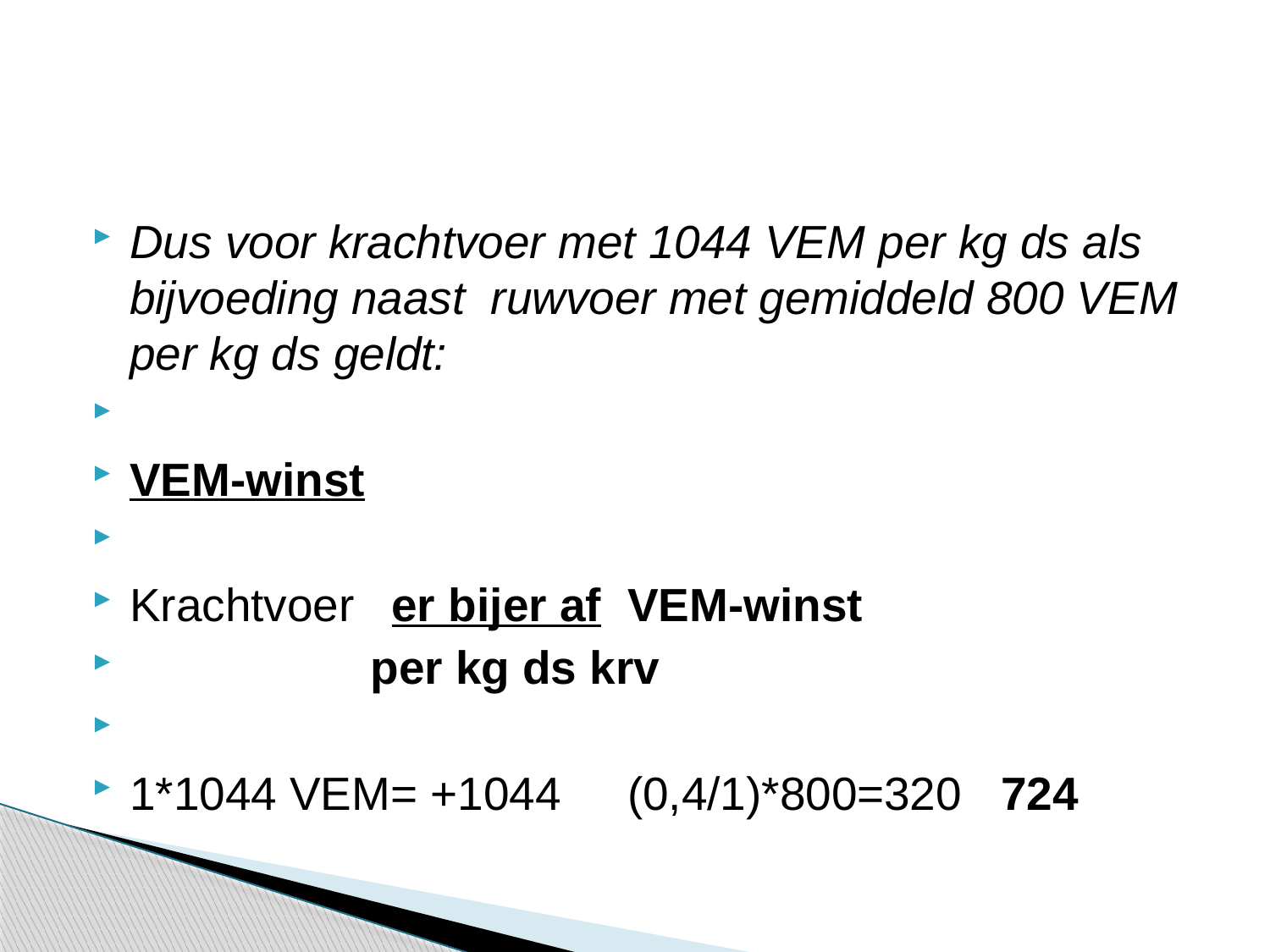

#
Dus voor krachtvoer met 1044 VEM per kg ds als bijvoeding naast  ruwvoer met gemiddeld 800 VEM per kg ds geldt:

VEM-winst

Krachtvoer	 er bij		er af		VEM-winst
						         per kg ds krv

1*1044 VEM= +1044	(0,4/1)*800=320		724